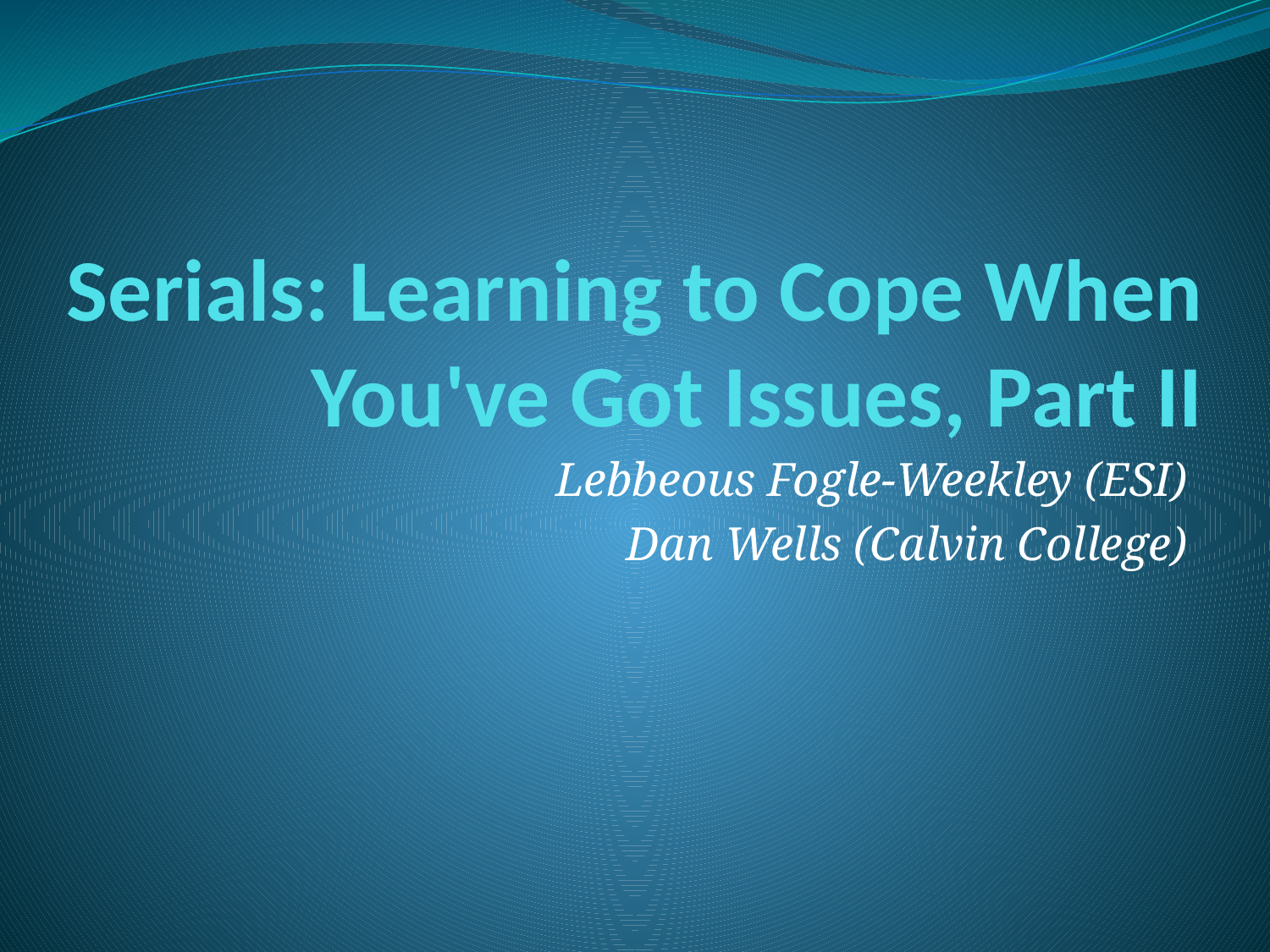

# Serials: Learning to Cope When You've Got Issues, Part II
Lebbeous Fogle-Weekley (ESI)
Dan Wells (Calvin College)